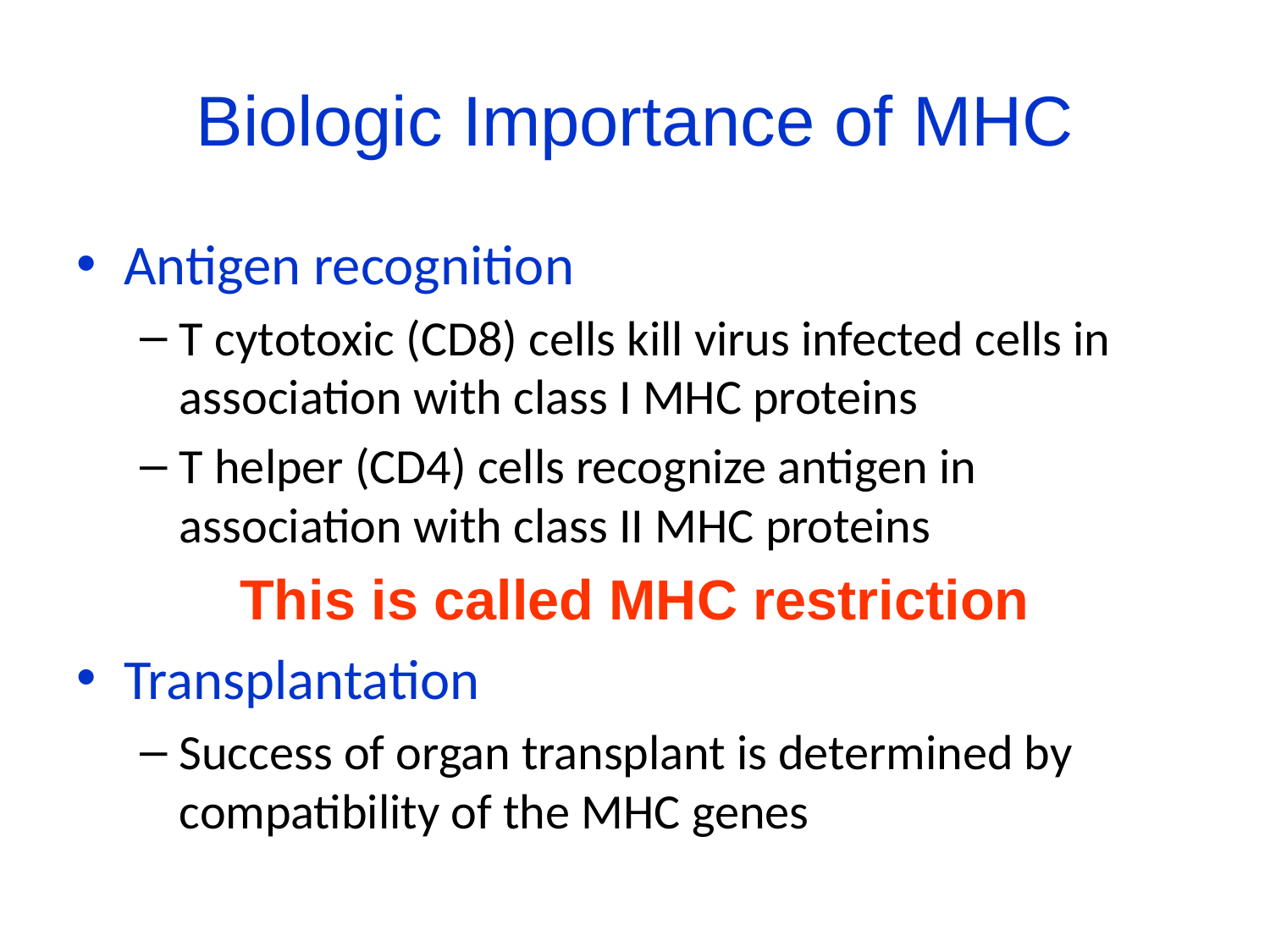

# Biologic Importance of MHC
Antigen recognition
T cytotoxic (CD8) cells kill virus infected cells in association with class I MHC proteins
T helper (CD4) cells recognize antigen in association with class II MHC proteins
This is called MHC restriction
Transplantation
Success of organ transplant is determined by compatibility of the MHC genes